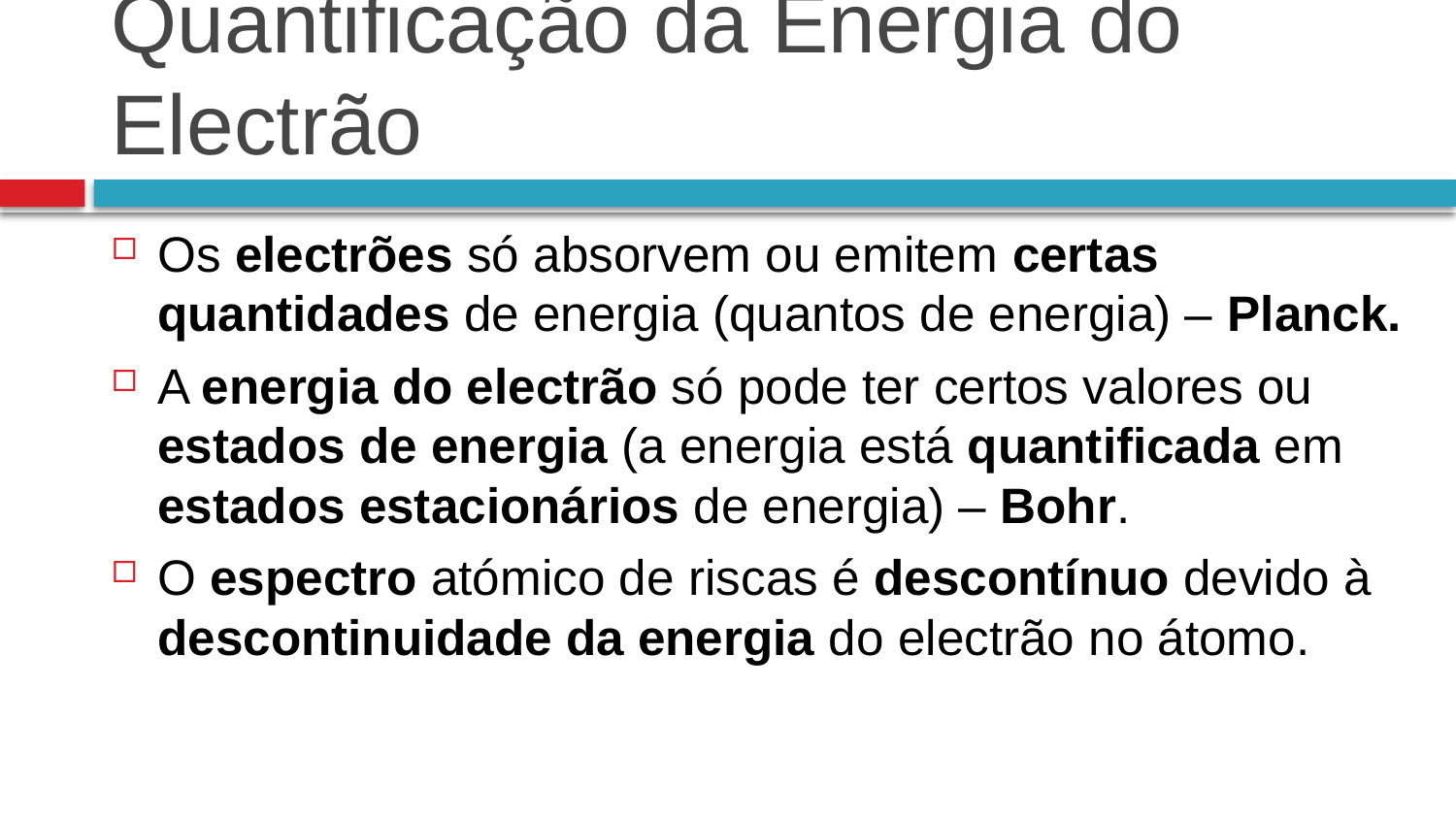

# Quantificação da Energia do Electrão
Os electrões só absorvem ou emitem certas quantidades de energia (quantos de energia) – Planck.
A energia do electrão só pode ter certos valores ou estados de energia (a energia está quantificada em estados estacionários de energia) – Bohr.
O espectro atómico de riscas é descontínuo devido à descontinuidade da energia do electrão no átomo.